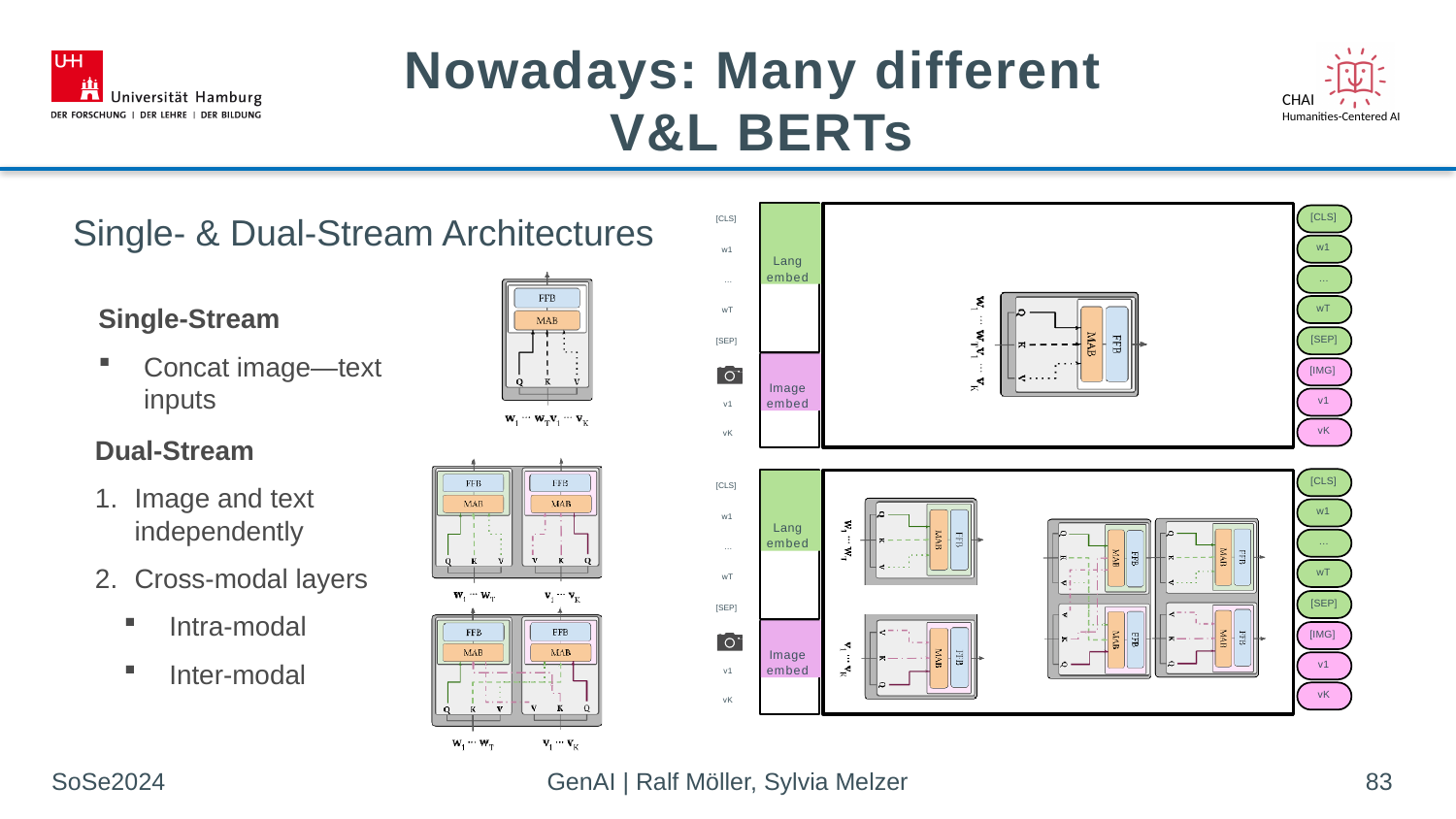

# Nowadays: Many different V&L BERTs
 Single- & Dual-Stream Architectures

Lang  embed

[CLS]
[CLS]

w1
w1

…

…
Single-Stream
Concat image—text inputs

wT
wT

[SEP]
[SEP]

Image  embed

[IMG]

v1
v1
Dual-Stream
Image and text independently
Cross-modal layers
Intra-modal
Inter-modal

vK
vK

Lang  embed
[CLS]
[CLS]

w1
w1

…
…

wT
wT

[SEP]
[SEP]

Image  embed

[IMG]

v1
v1

vK
vK
SoSe2024
GenAI | Ralf Möller, Sylvia Melzer
83
5